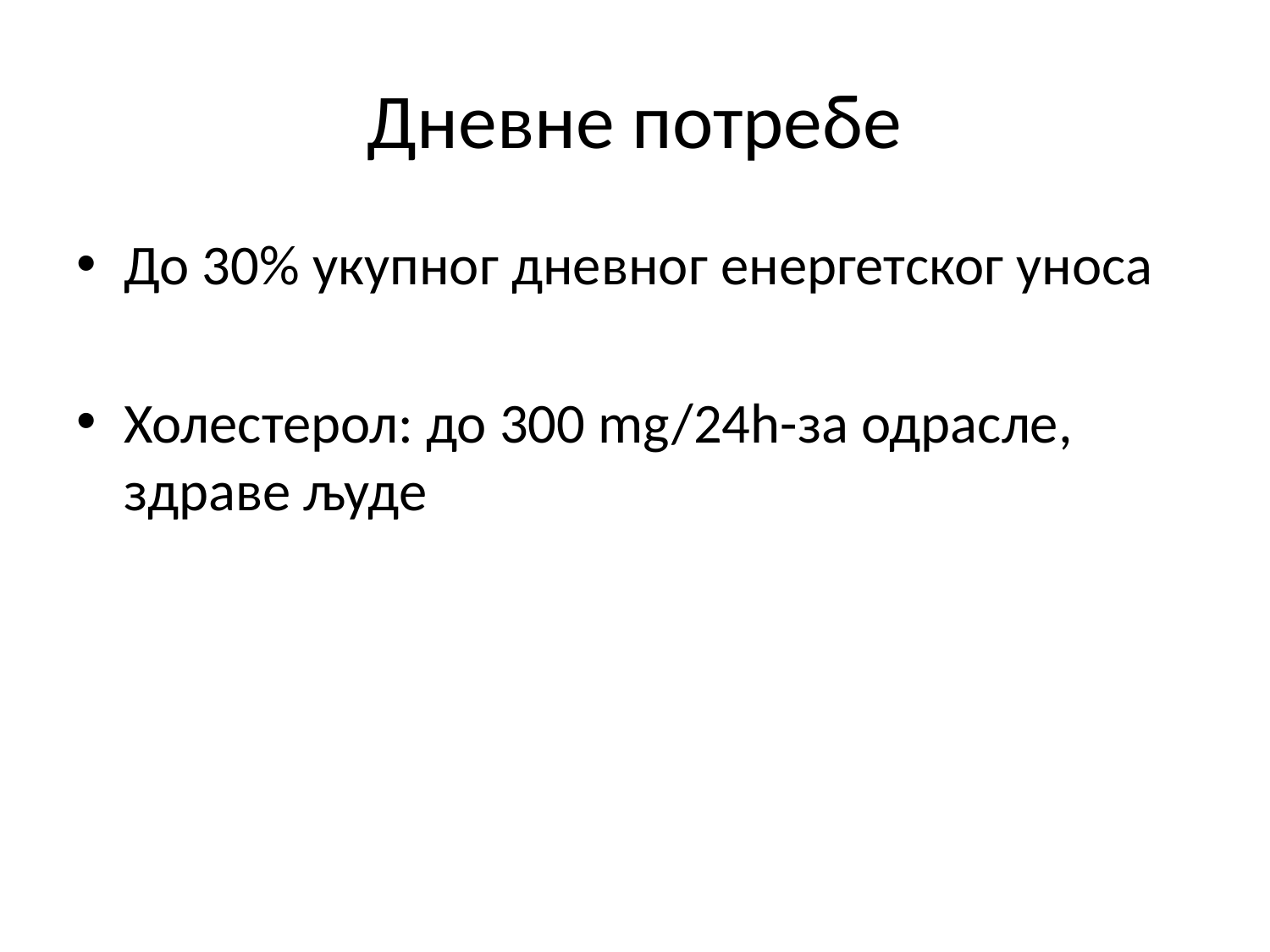

# Дневне потребе
До 30% укупног дневног енергетског уноса

Холестерол: до 300 mg/24h-за одрасле, здраве људе